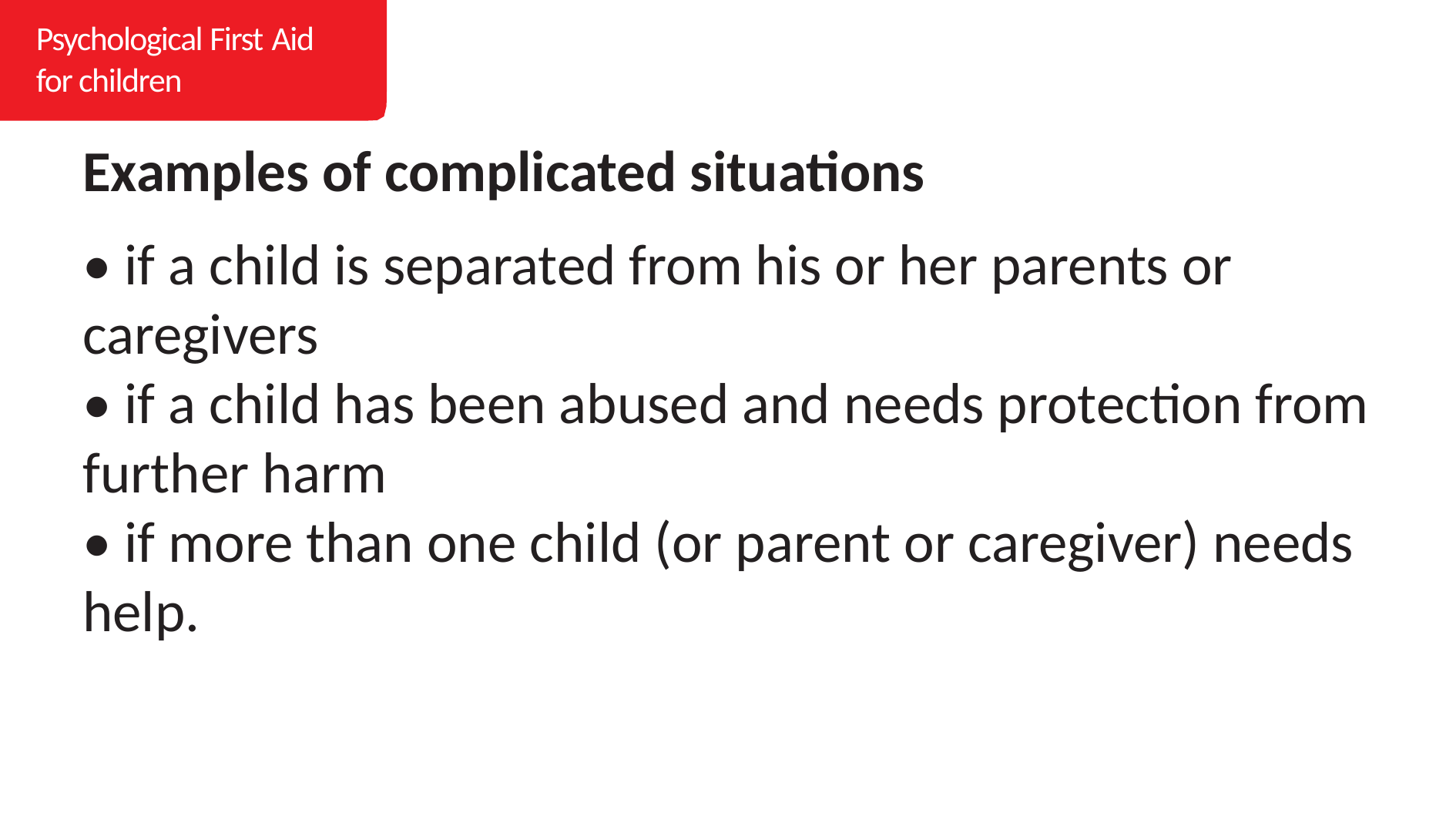

# Examples of complicated situations
• if a child is separated from his or her parents or caregivers
• if a child has been abused and needs protection from further harm
• if more than one child (or parent or caregiver) needs help.